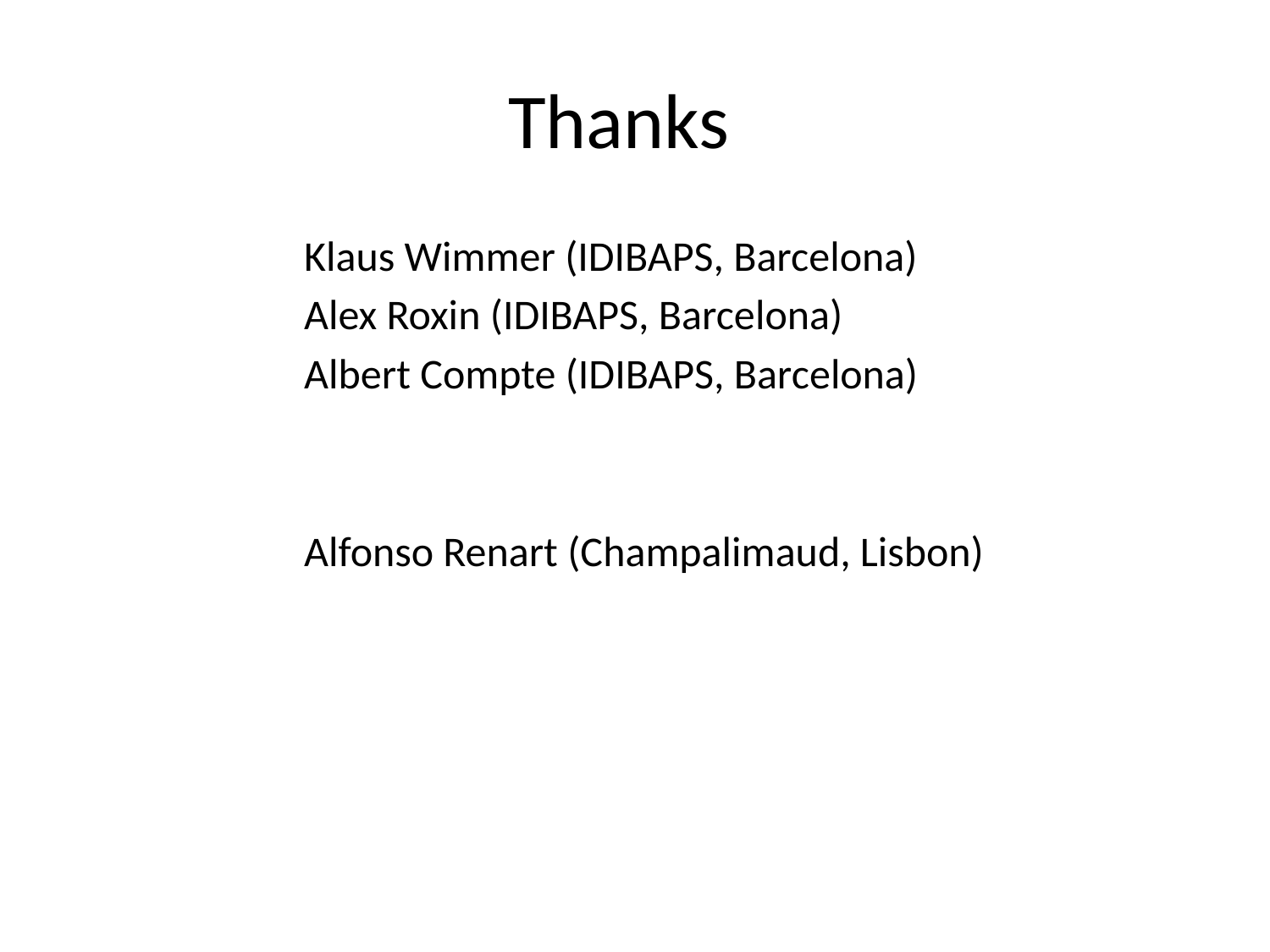

# Thanks
Klaus Wimmer (IDIBAPS, Barcelona)
Alex Roxin (IDIBAPS, Barcelona)
Albert Compte (IDIBAPS, Barcelona)

Alfonso Renart (Champalimaud, Lisbon)